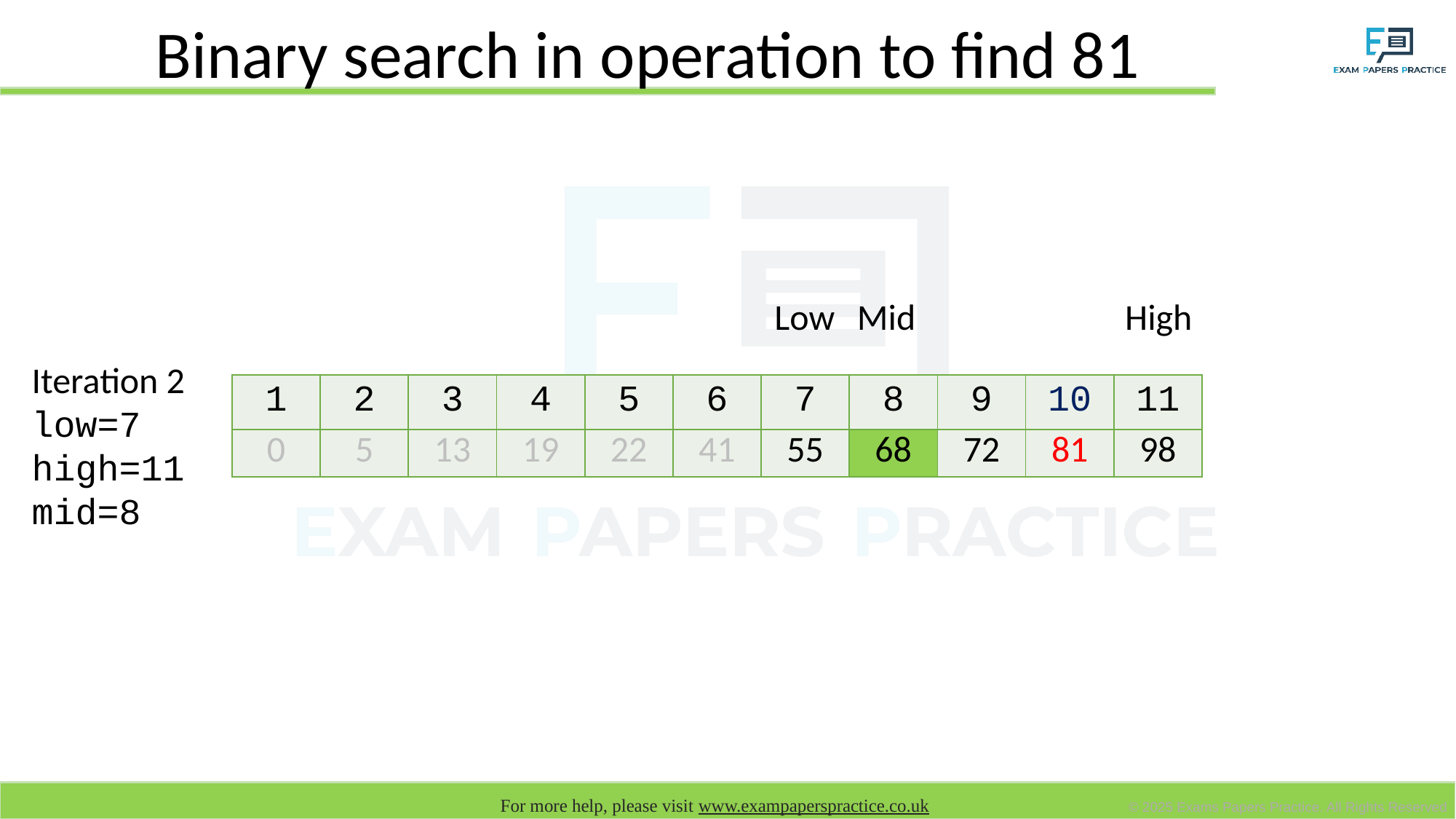

# Binary search in operation to find 81
|  |  |  |  |  |  | Low | Mid |  |  | High |
| --- | --- | --- | --- | --- | --- | --- | --- | --- | --- | --- |
Iteration 2
low=7
high=11
mid=8
| 1 | 2 | 3 | 4 | 5 | 6 | 7 | 8 | 9 | 10 | 11 |
| --- | --- | --- | --- | --- | --- | --- | --- | --- | --- | --- |
| 0 | 5 | 13 | 19 | 22 | 41 | 55 | 68 | 72 | 81 | 98 |
| --- | --- | --- | --- | --- | --- | --- | --- | --- | --- | --- |